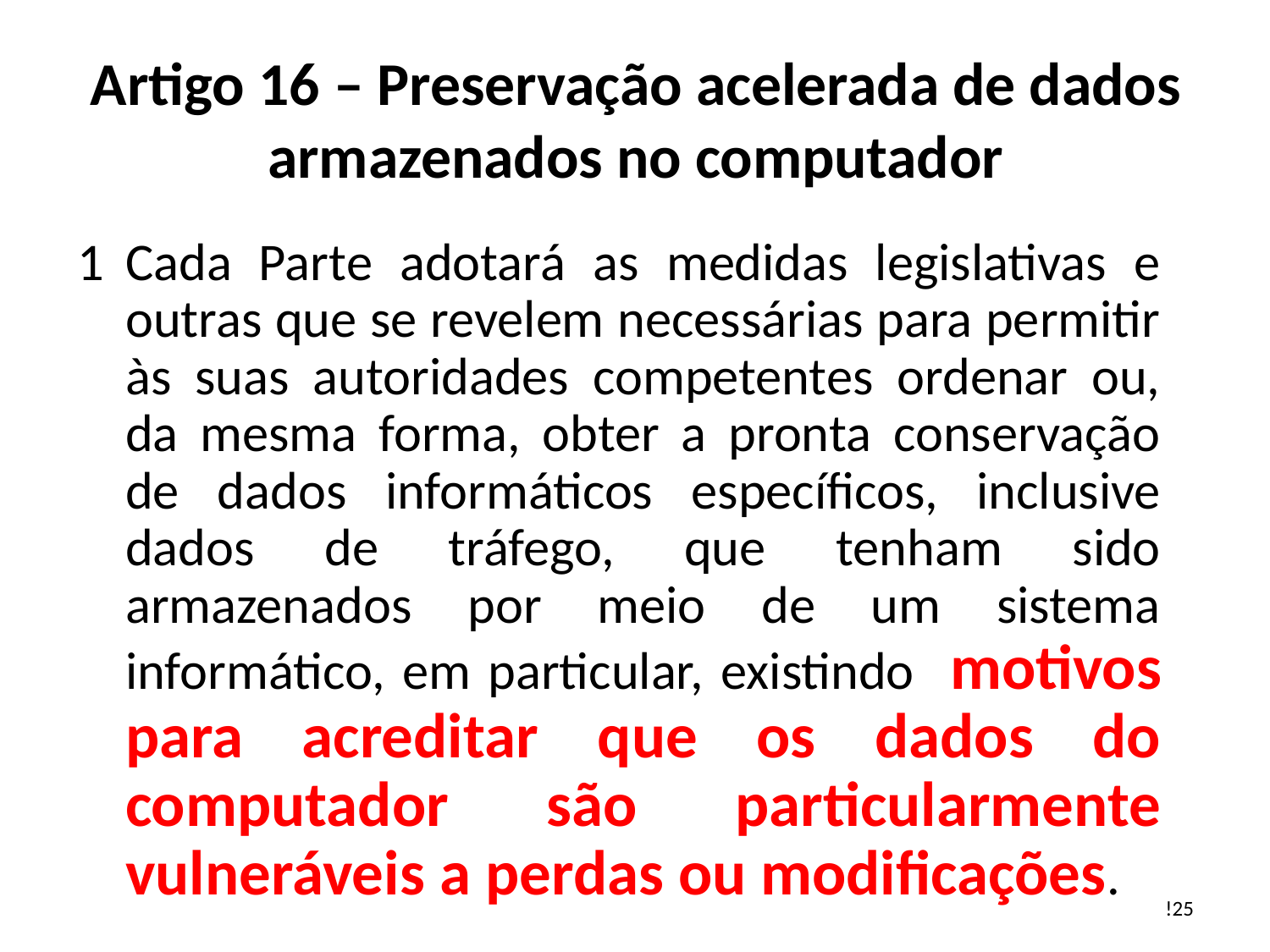

# Artigo 16 – Preservação acelerada de dados armazenados no computador
1	Cada Parte adotará as medidas legislativas e outras que se revelem necessárias para permitir às suas autoridades competentes ordenar ou, da mesma forma, obter a pronta conservação de dados informáticos específicos, inclusive dados de tráfego, que tenham sido armazenados por meio de um sistema informático, em particular, existindo  motivos para acreditar que os dados do computador são particularmente vulneráveis ​​a perdas ou modificações.
!25